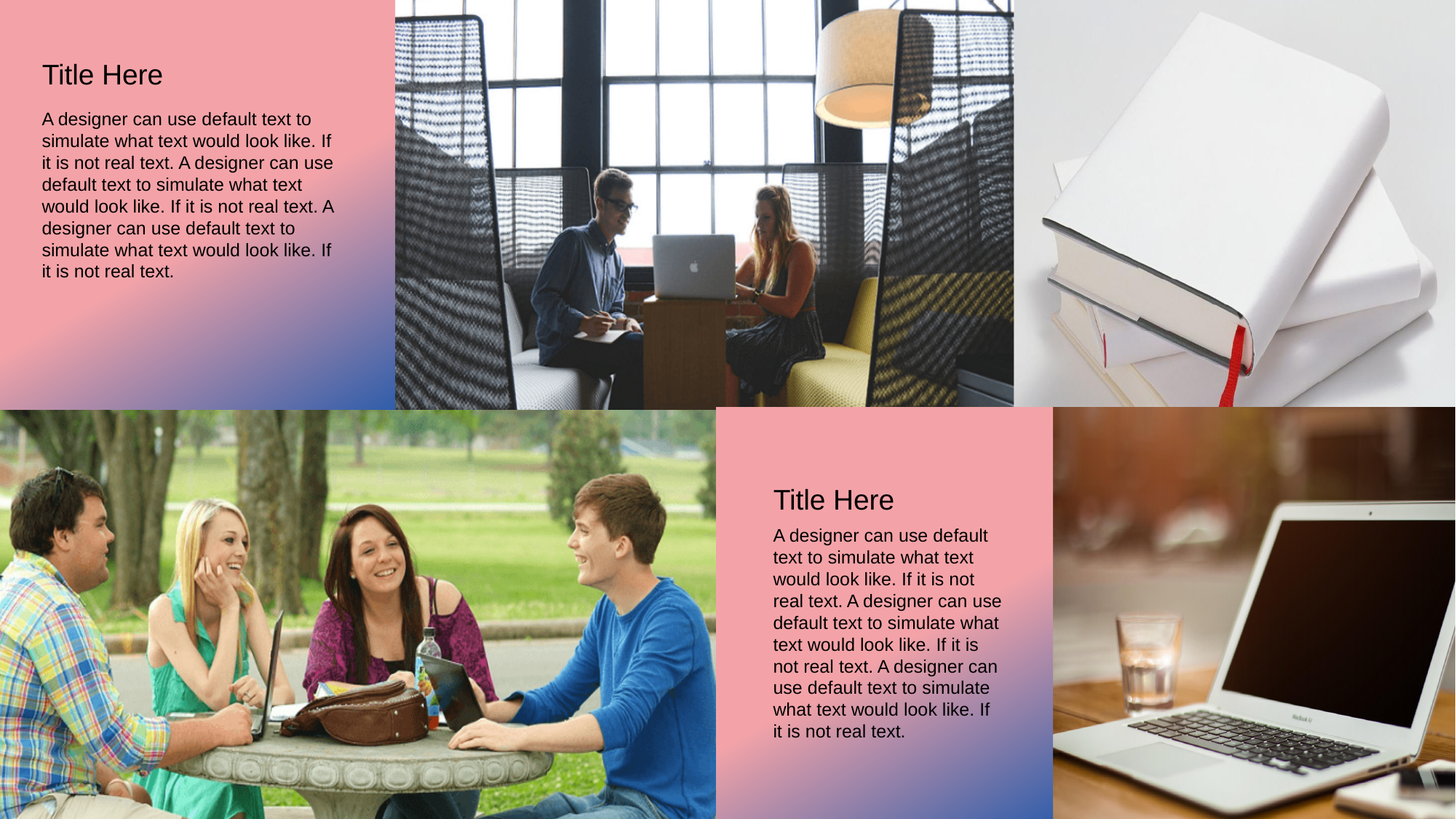

Title Here
A designer can use default text to simulate what text would look like. If it is not real text. A designer can use default text to simulate what text would look like. If it is not real text. A designer can use default text to simulate what text would look like. If it is not real text.

Title Here
A designer can use default text to simulate what text would look like. If it is not real text. A designer can use default text to simulate what text would look like. If it is not real text. A designer can use default text to simulate what text would look like. If it is not real text.